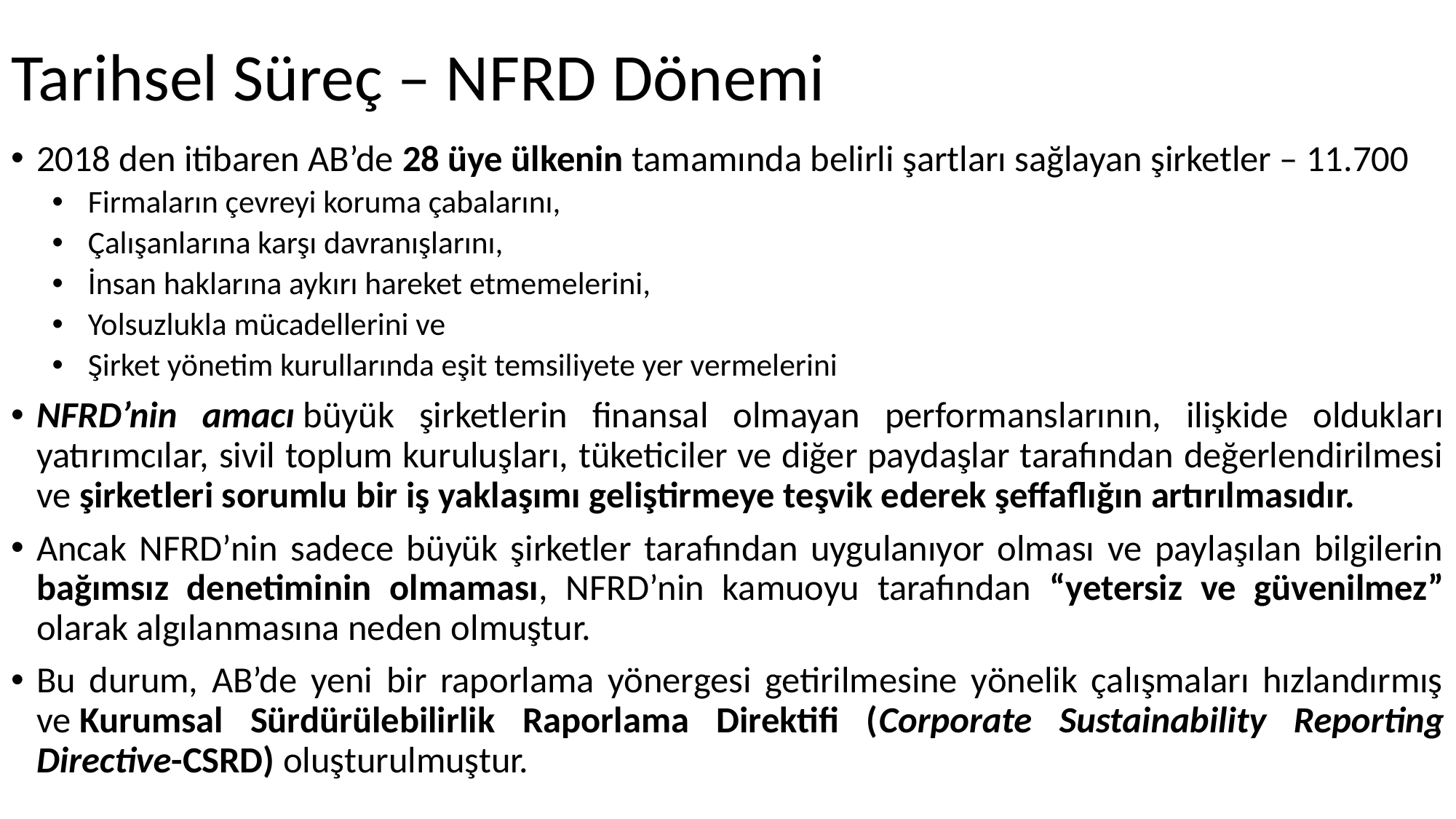

# Tarihsel Süreç – NFRD Dönemi
2018 den itibaren AB’de 28 üye ülkenin tamamında belirli şartları sağlayan şirketler – 11.700
Firmaların çevreyi koruma çabalarını,
Çalışanlarına karşı davranışlarını,
İnsan haklarına aykırı hareket etmemelerini,
Yolsuzlukla mücadellerini ve
Şirket yönetim kurullarında eşit temsiliyete yer vermelerini
NFRD’nin amacı büyük şirketlerin finansal olmayan performanslarının, ilişkide oldukları yatırımcılar, sivil toplum kuruluşları, tüketiciler ve diğer paydaşlar tarafından değerlendirilmesi ve şirketleri sorumlu bir iş yaklaşımı geliştirmeye teşvik ederek şeffaflığın artırılmasıdır.
Ancak NFRD’nin sadece büyük şirketler tarafından uygulanıyor olması ve paylaşılan bilgilerin bağımsız denetiminin olmaması, NFRD’nin kamuoyu tarafından “yetersiz ve güvenilmez” olarak algılanmasına neden olmuştur.
Bu durum, AB’de yeni bir raporlama yönergesi getirilmesine yönelik çalışmaları hızlandırmış ve Kurumsal Sürdürülebilirlik Raporlama Direktifi (Corporate Sustainability Reporting Directive-CSRD) oluşturulmuştur.